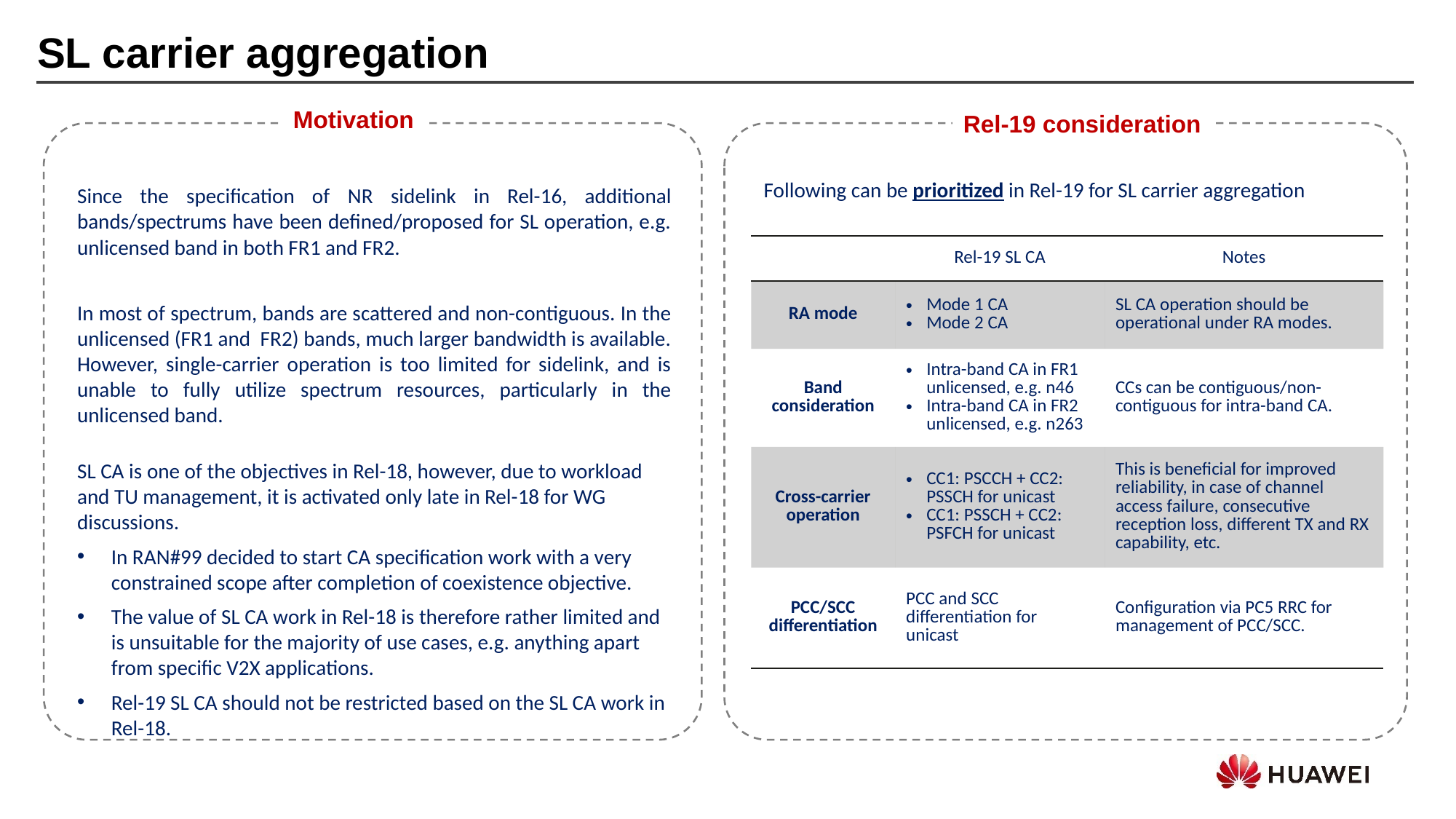

SL carrier aggregation
Motivation
Rel-19 consideration

Following can be prioritized in Rel-19 for SL carrier aggregation
Since the specification of NR sidelink in Rel-16, additional bands/spectrums have been defined/proposed for SL operation, e.g. unlicensed band in both FR1 and FR2.
|  | Rel-19 SL CA | Notes |
| --- | --- | --- |
| RA mode | Mode 1 CA Mode 2 CA | SL CA operation should be operational under RA modes. |
| Band consideration | Intra-band CA in FR1 unlicensed, e.g. n46 Intra-band CA in FR2 unlicensed, e.g. n263 | CCs can be contiguous/non-contiguous for intra-band CA. |
| Cross-carrier operation | CC1: PSCCH + CC2: PSSCH for unicast CC1: PSSCH + CC2: PSFCH for unicast | This is beneficial for improved reliability, in case of channel access failure, consecutive reception loss, different TX and RX capability, etc. |
| PCC/SCC differentiation | PCC and SCC differentiation for unicast | Configuration via PC5 RRC for management of PCC/SCC. |
In most of spectrum, bands are scattered and non-contiguous. In the unlicensed (FR1 and  FR2) bands, much larger bandwidth is available. However, single-carrier operation is too limited for sidelink, and is unable to fully utilize spectrum resources, particularly in the unlicensed band.
SL CA is one of the objectives in Rel-18, however, due to workload and TU management, it is activated only late in Rel-18 for WG discussions.
In RAN#99 decided to start CA specification work with a very constrained scope after completion of coexistence objective.
The value of SL CA work in Rel-18 is therefore rather limited and is unsuitable for the majority of use cases, e.g. anything apart from specific V2X applications.
Rel-19 SL CA should not be restricted based on the SL CA work in Rel-18.